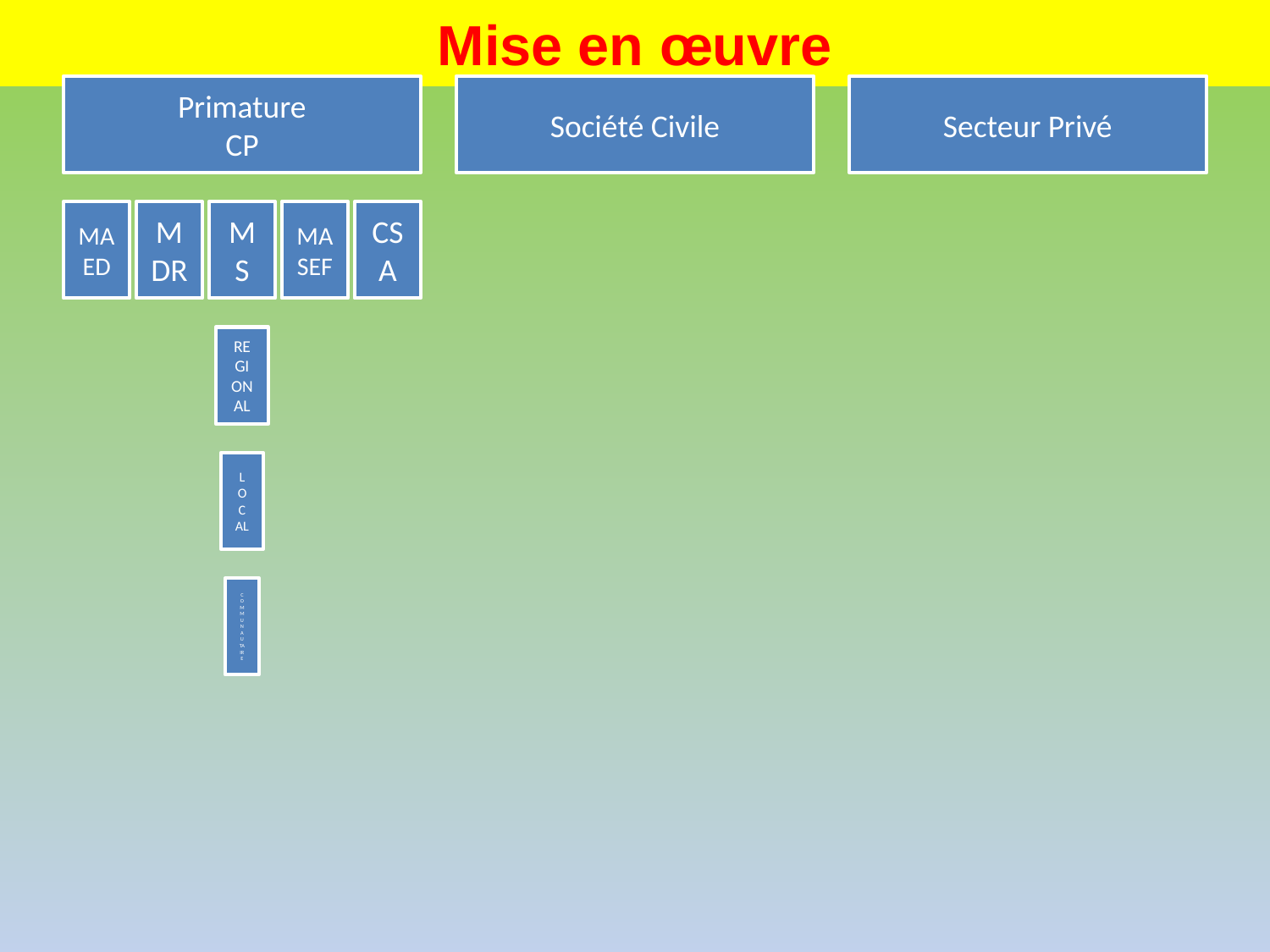

# Mise en œuvre
Primature
CP
MDR
MASEF
MS
MAED
CSA
REGIONAL
LOCAL
COMMUNAUTAIRE
Société Civile
Secteur Privé